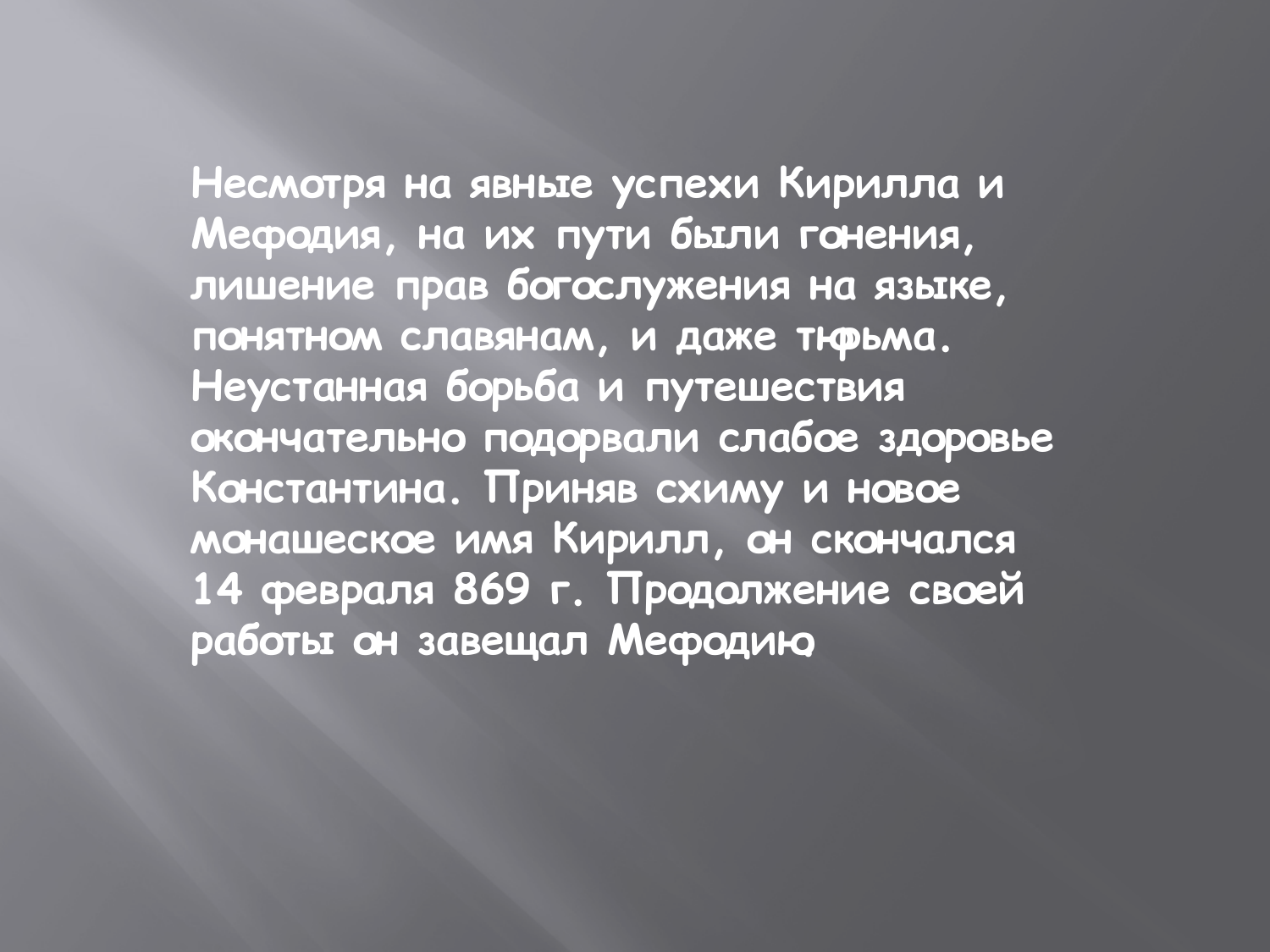

Несмотря на явные успехи Кирилла и Мефодия, на их пути были гонения, лишение прав богослужения на языке, понятном славянам, и даже тюрьма. Неустанная борьба и путешествия окончательно подорвали слабое здоровье Константина. Приняв схиму и новое монашеское имя Кирилл, он скончался 14 февраля 869 г. Продолжение своей работы он завещал Мефодию.